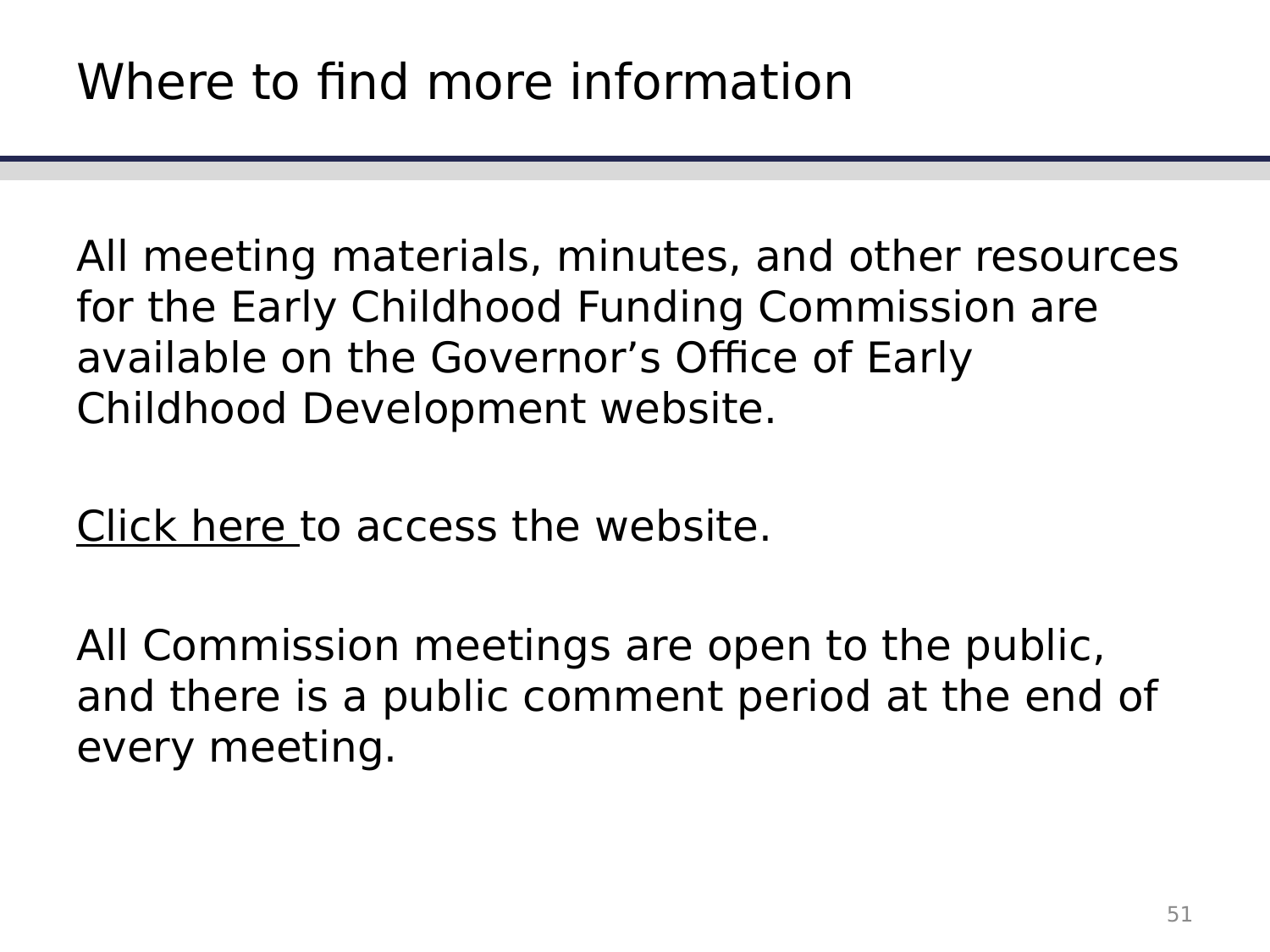

# Where to find more information
All meeting materials, minutes, and other resources for the Early Childhood Funding Commission are available on the Governor’s Office of Early Childhood Development website.

Click here to access the website.

All Commission meetings are open to the public, and there is a public comment period at the end of every meeting.
51